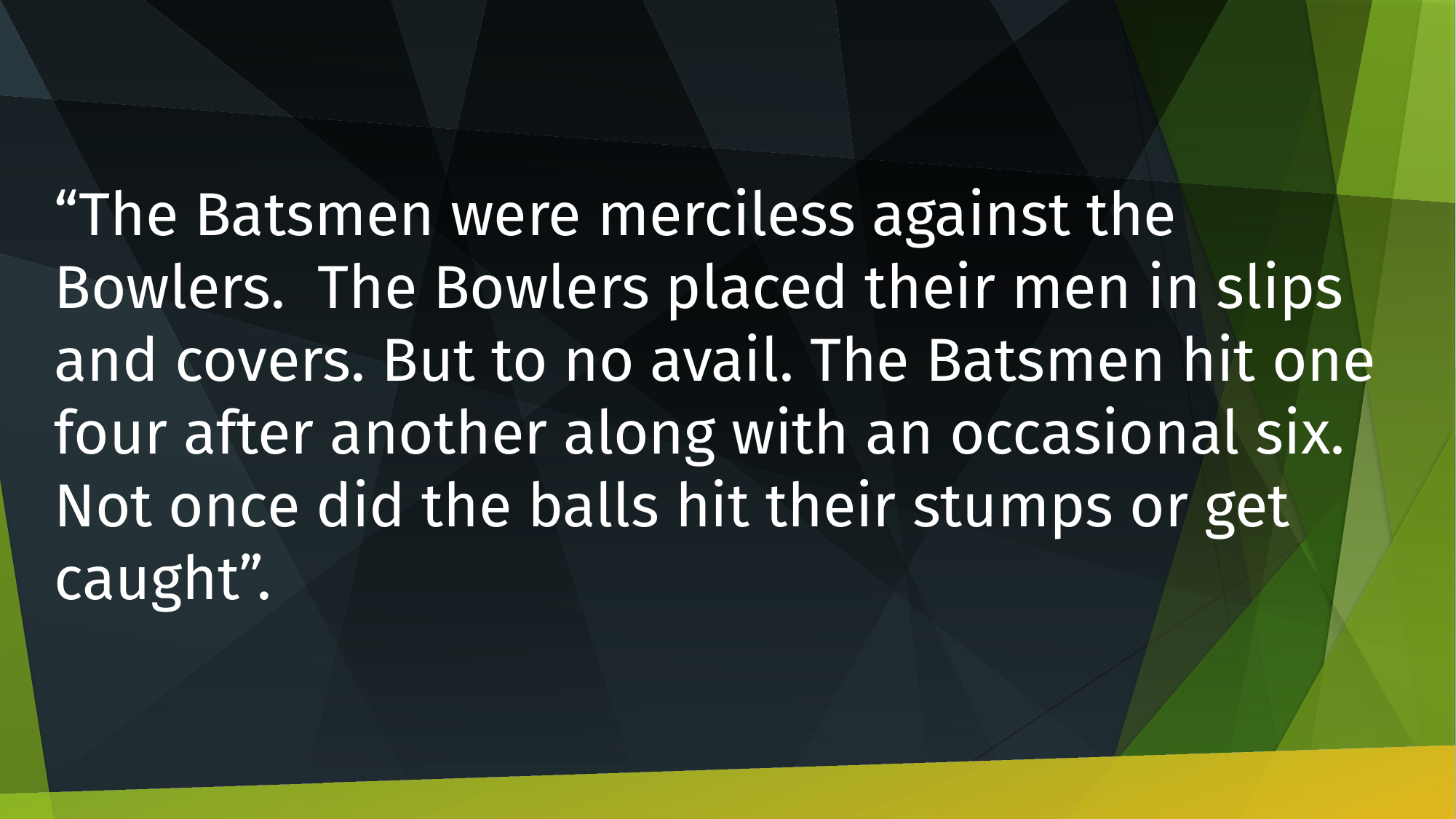

“The Batsmen were merciless against the Bowlers.  The Bowlers placed their men in slips and covers. But to no avail. The Batsmen hit one four after another along with an occasional six.  Not once did the balls hit their stumps or get caught”.